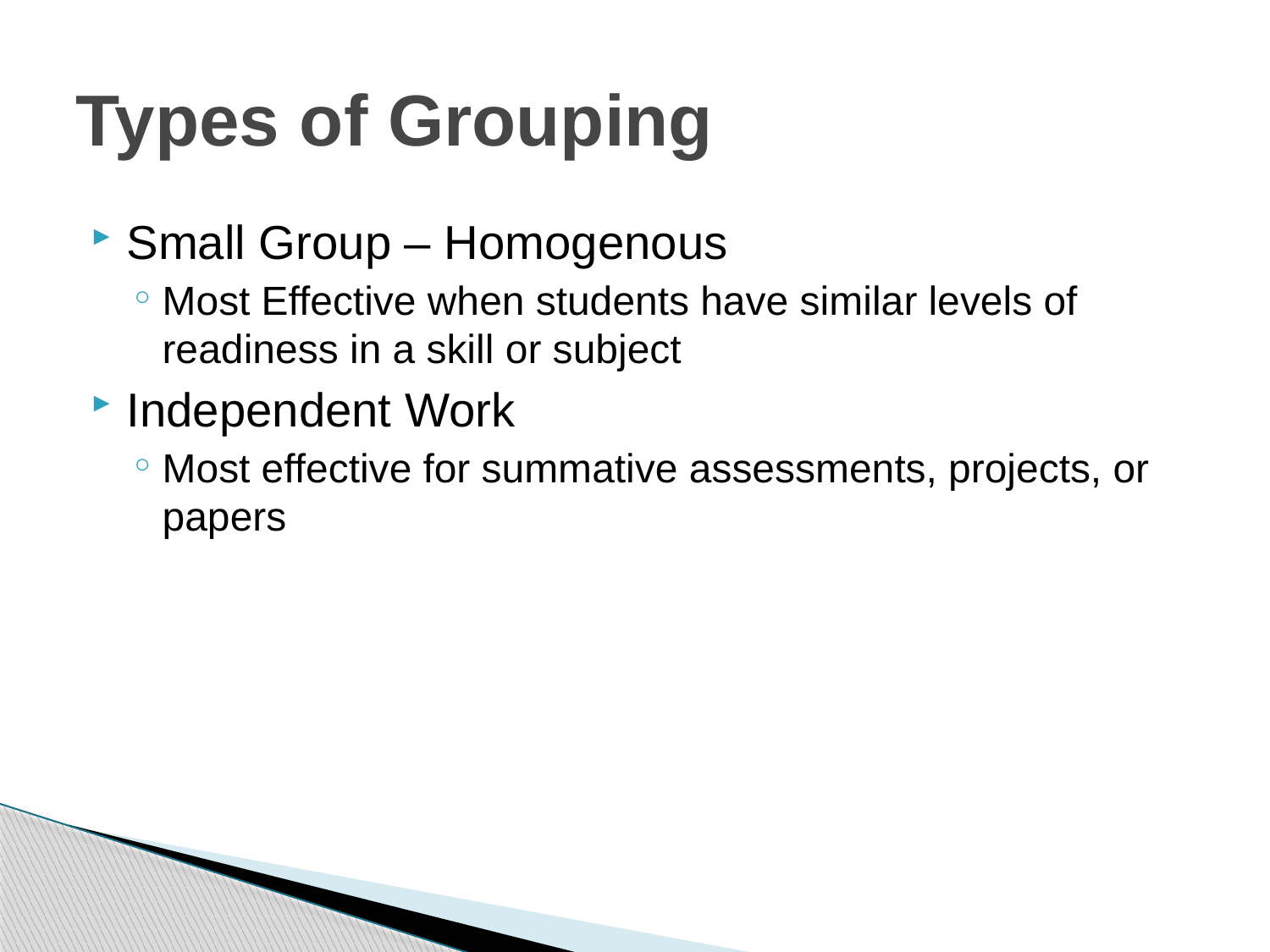

# Types of Grouping
Small Group – Homogenous
Most Effective when students have similar levels of readiness in a skill or subject
Independent Work
Most effective for summative assessments, projects, or papers